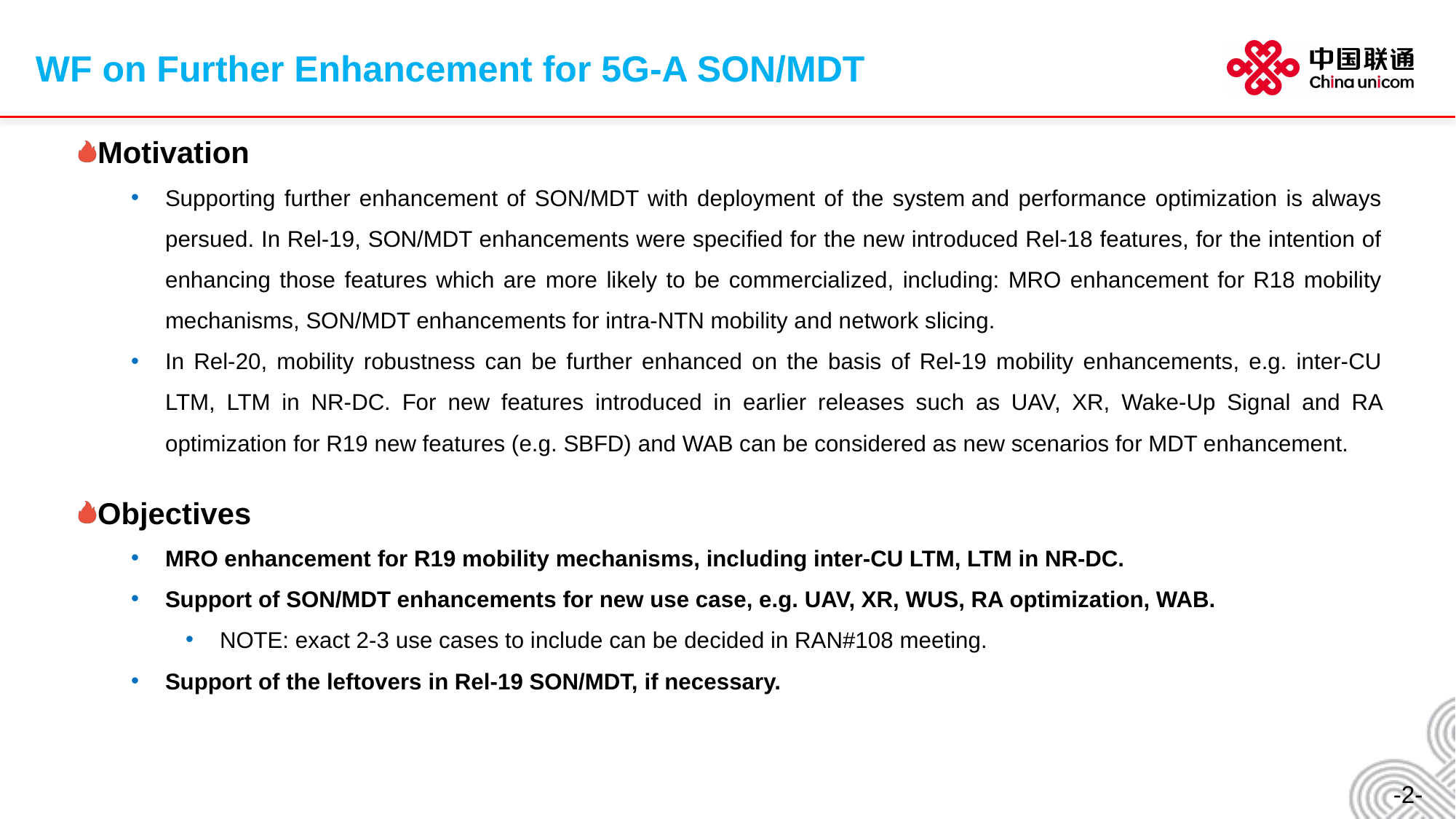

WF on Further Enhancement for 5G-A SON/MDT
Motivation
Supporting further enhancement of SON/MDT with deployment of the system and performance optimization is always persued. In Rel-19, SON/MDT enhancements were specified for the new introduced Rel-18 features, for the intention of enhancing those features which are more likely to be commercialized, including: MRO enhancement for R18 mobility mechanisms, SON/MDT enhancements for intra-NTN mobility and network slicing.
In Rel-20, mobility robustness can be further enhanced on the basis of Rel-19 mobility enhancements, e.g. inter-CU LTM, LTM in NR-DC. For new features introduced in earlier releases such as UAV, XR, Wake-Up Signal and RA optimization for R19 new features (e.g. SBFD) and WAB can be considered as new scenarios for MDT enhancement.

Objectives
MRO enhancement for R19 mobility mechanisms, including inter-CU LTM, LTM in NR-DC.
Support of SON/MDT enhancements for new use case, e.g. UAV, XR, WUS, RA optimization, WAB.
NOTE: exact 2-3 use cases to include can be decided in RAN#108 meeting.
Support of the leftovers in Rel-19 SON/MDT, if necessary.